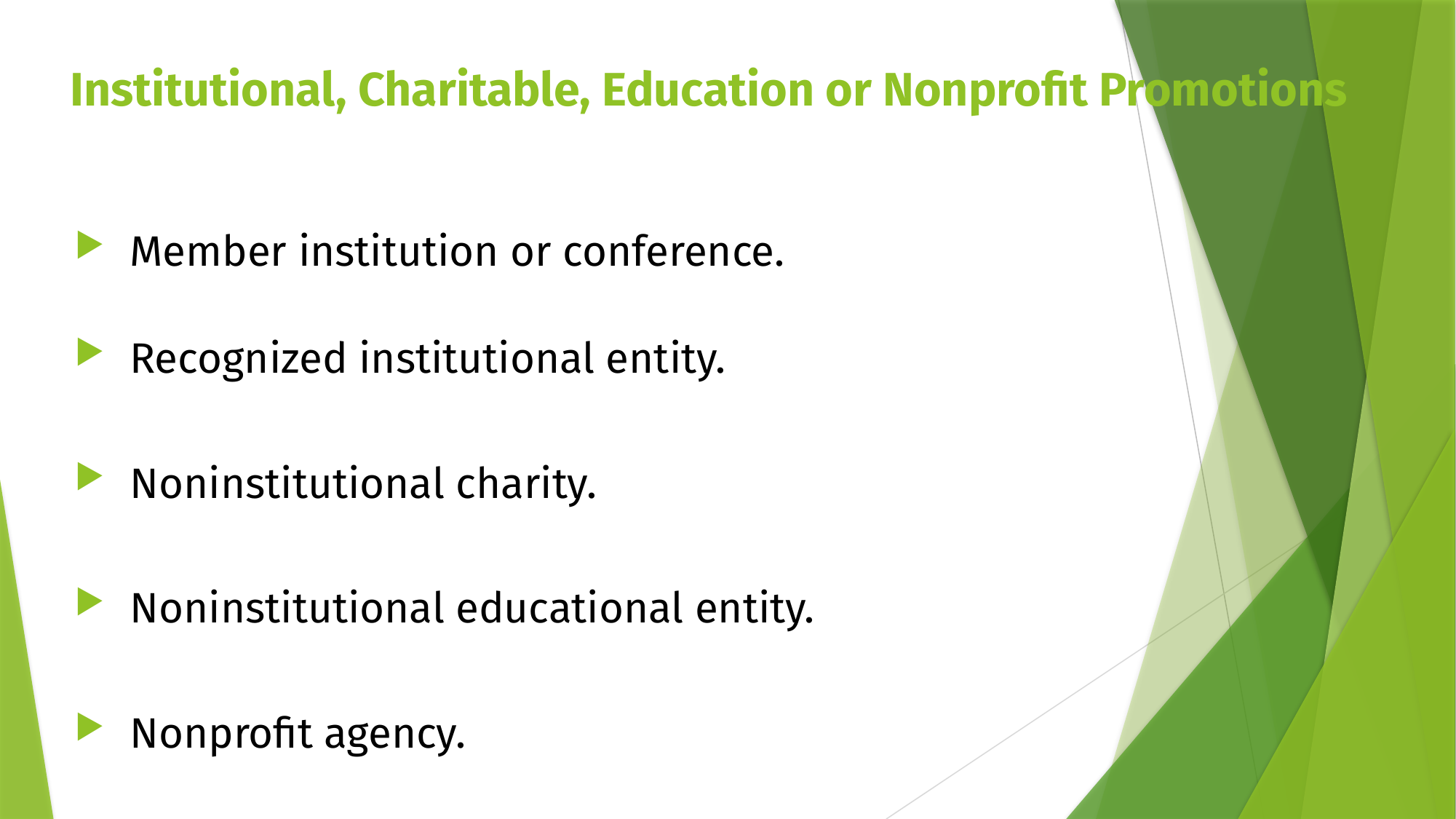

# Institutional, Charitable, Education or Nonprofit Promotions
Member institution or conference.

Recognized institutional entity.

Noninstitutional charity.

Noninstitutional educational entity.

Nonprofit agency.